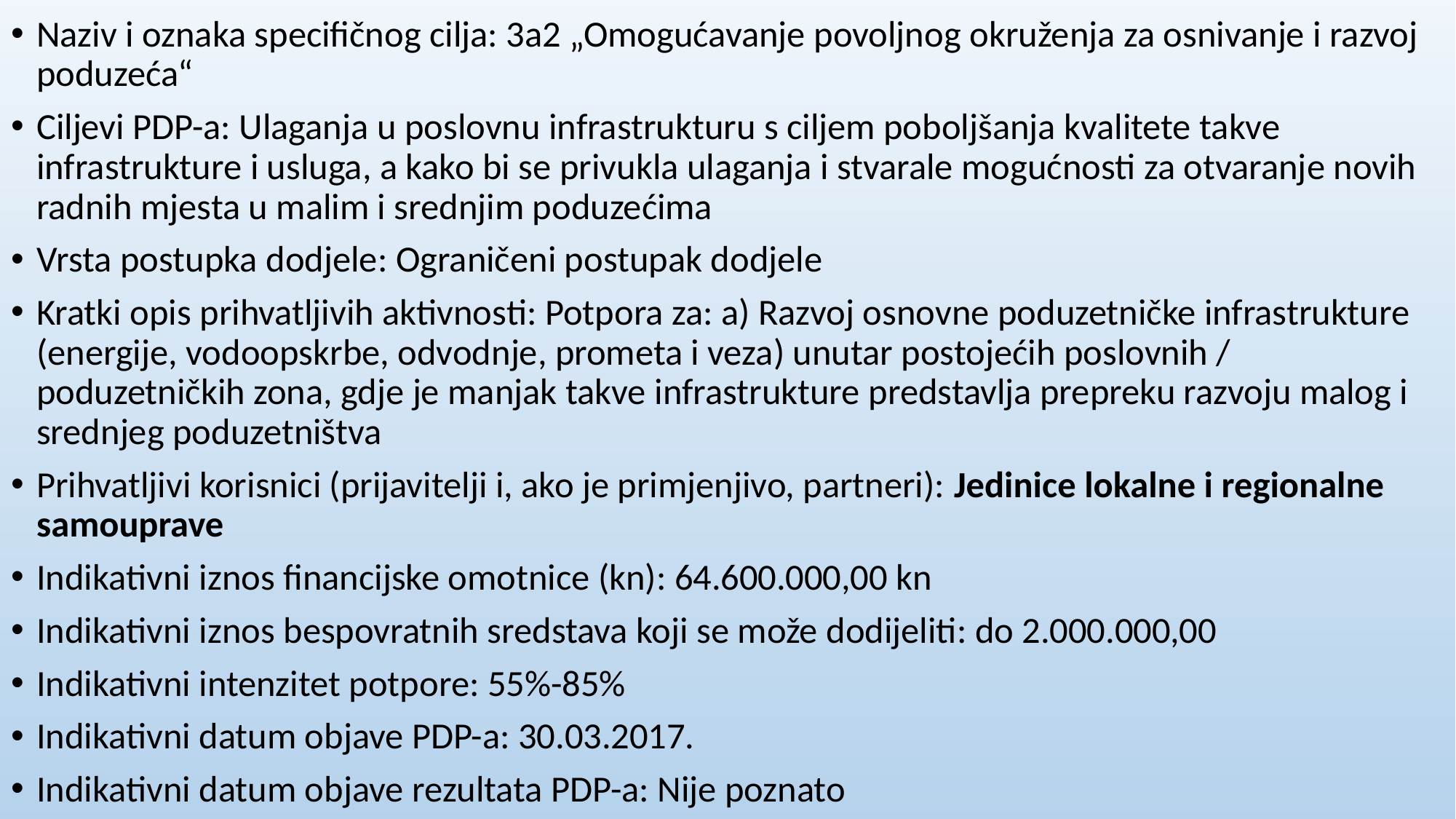

Šifra i naziv sheme / projekta:   3a2.2.2 Razvoj poslovne infrastrukture – zone - faza 1
Naziv prioritetne osi: 3 Poslovna konkurentnost
Naziv i oznaka specifičnog cilja: 3a2 „Omogućavanje povoljnog okruženja za osnivanje i razvoj poduzeća“
Ciljevi PDP-a: Ulaganja u poslovnu infrastrukturu s ciljem poboljšanja kvalitete takve infrastrukture i usluga, a kako bi se privukla ulaganja i stvarale mogućnosti za otvaranje novih radnih mjesta u malim i srednjim poduzećima
Vrsta postupka dodjele: Ograničeni postupak dodjele
Kratki opis prihvatljivih aktivnosti: Potpora za: a) Razvoj osnovne poduzetničke infrastrukture (energije, vodoopskrbe, odvodnje, prometa i veza) unutar postojećih poslovnih / poduzetničkih zona, gdje je manjak takve infrastrukture predstavlja prepreku razvoju malog i srednjeg poduzetništva
Prihvatljivi korisnici (prijavitelji i, ako je primjenjivo, partneri): Jedinice lokalne i regionalne samouprave
Indikativni iznos financijske omotnice (kn): 64.600.000,00 kn
Indikativni iznos bespovratnih sredstava koji se može dodijeliti: do 2.000.000,00
Indikativni intenzitet potpore: 55%-85%
Indikativni datum objave PDP-a: 30.03.2017.
Indikativni datum objave rezultata PDP-a: Nije poznato